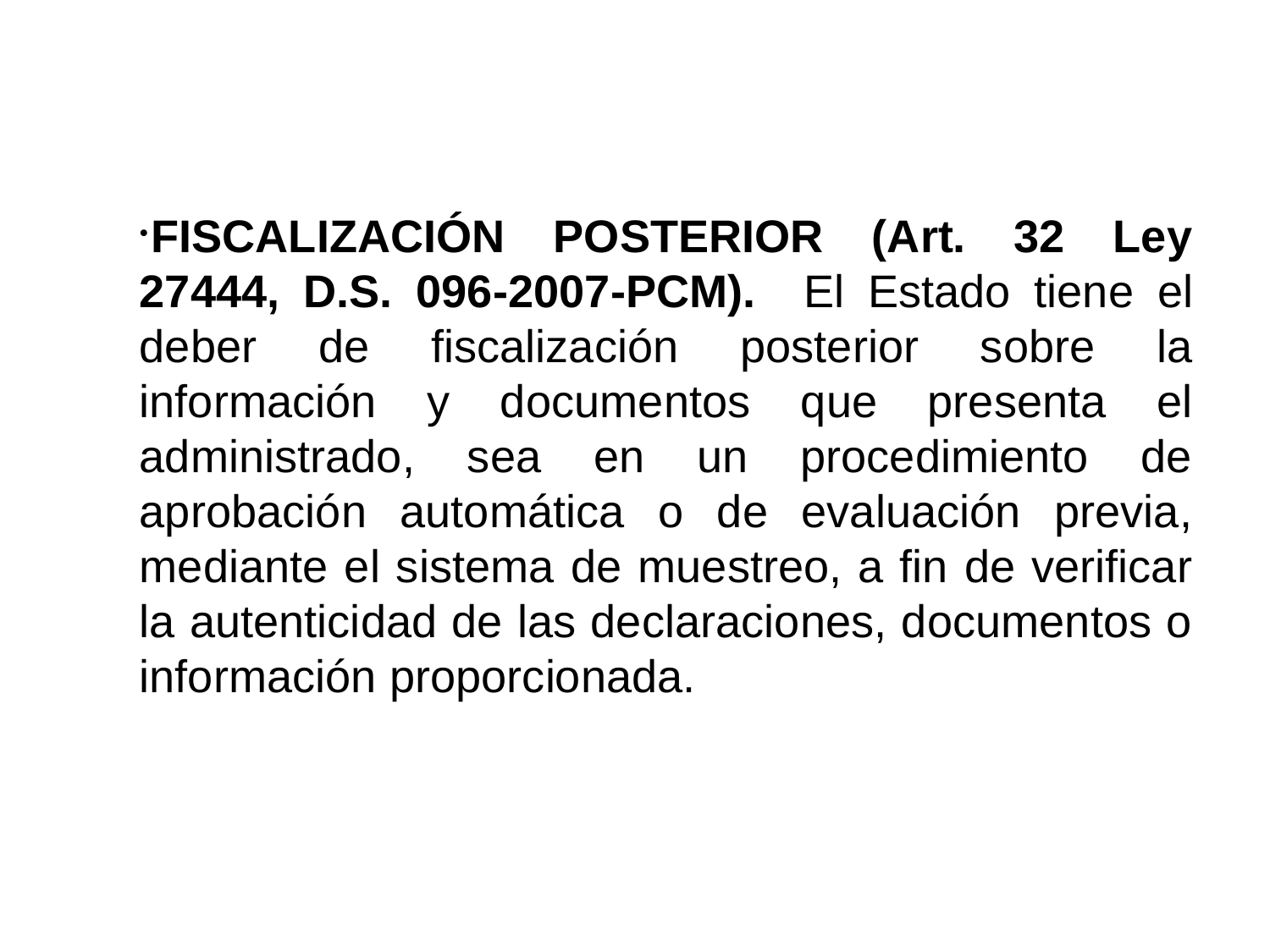

FISCALIZACIÓN POSTERIOR (Art. 32 Ley 27444, D.S. 096-2007-PCM).  El Estado tiene el deber de fiscalización posterior sobre la información y documentos que presenta el administrado, sea en un procedimiento de aprobación automática o de evaluación previa, mediante el sistema de muestreo, a fin de verificar la autenticidad de las declaraciones, documentos o información proporcionada.